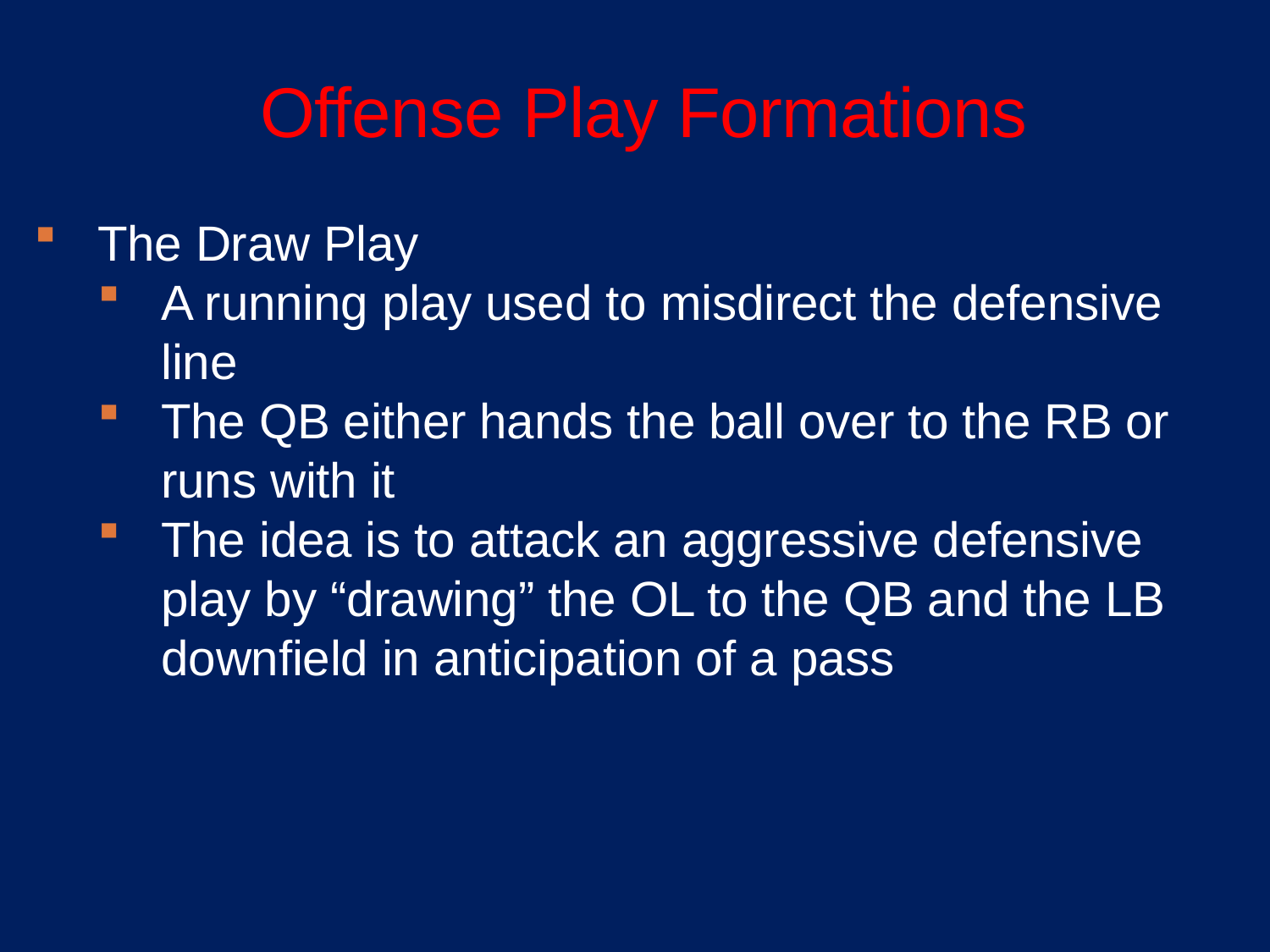

# Offense Play Formations
The Draw Play
A running play used to misdirect the defensive line
The QB either hands the ball over to the RB or runs with it
The idea is to attack an aggressive defensive play by “drawing” the OL to the QB and the LB downfield in anticipation of a pass